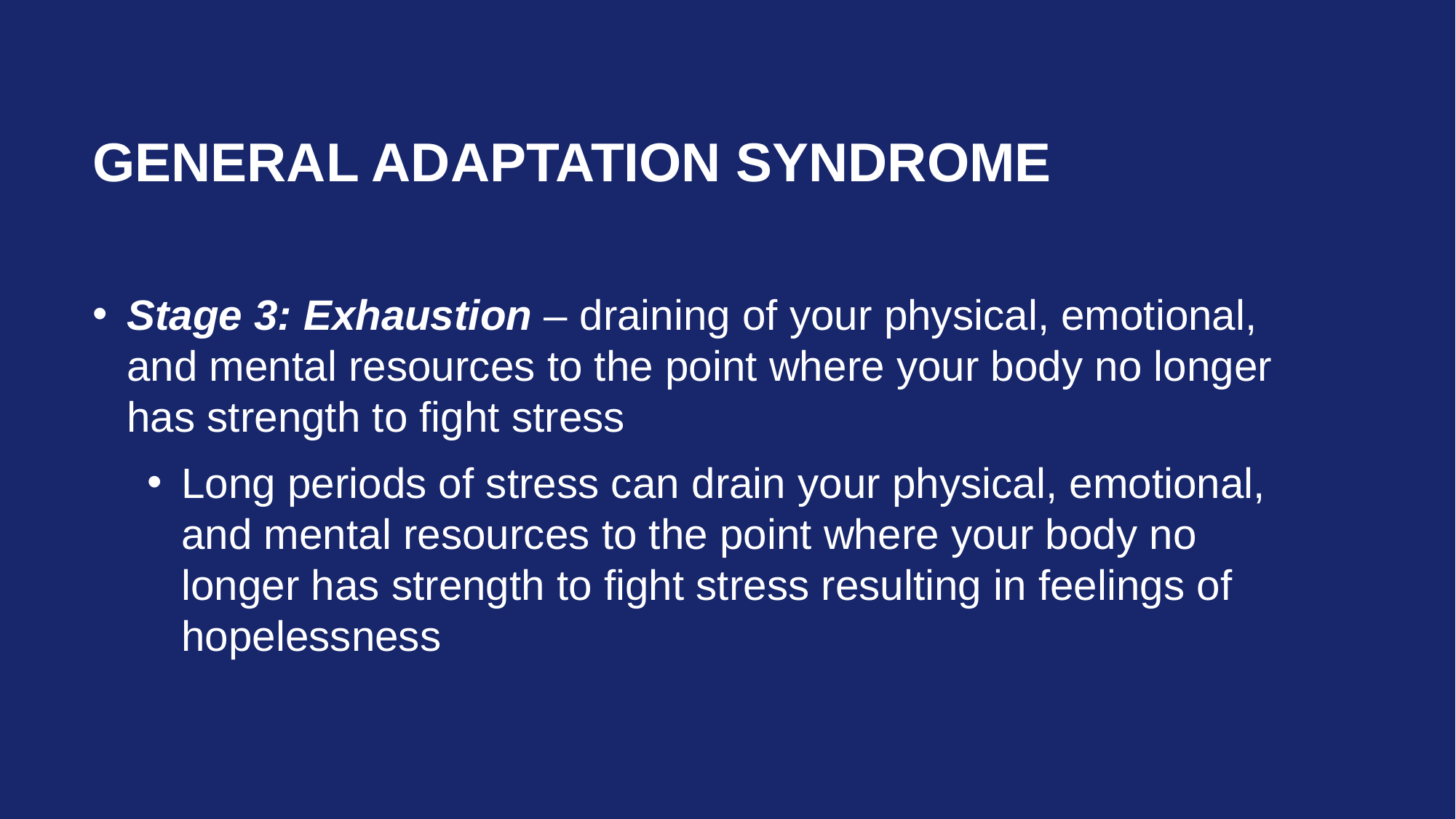

# General adaptation syndrome
Stage 3: Exhaustion – draining of your physical, emotional, and mental resources to the point where your body no longer has strength to fight stress
Long periods of stress can drain your physical, emotional, and mental resources to the point where your body no longer has strength to fight stress resulting in feelings of hopelessness